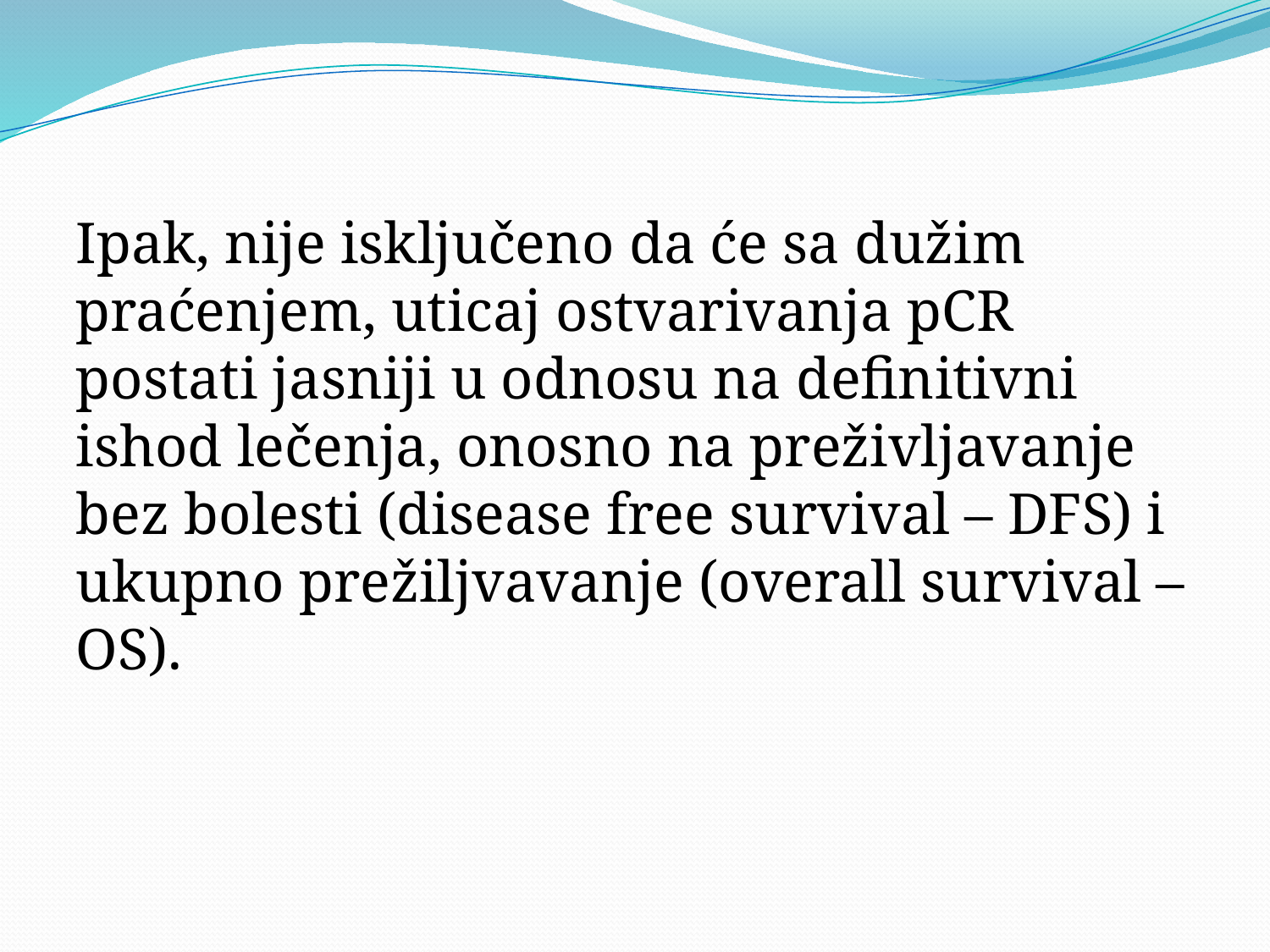

Ipak, nije isključeno da će sa dužim praćenjem, uticaj ostvarivanja pCR postati jasniji u odnosu na definitivni ishod lečenja, onosno na preživljavanje bez bolesti (disease free survival – DFS) i ukupno prežiljvavanje (overall survival – OS).